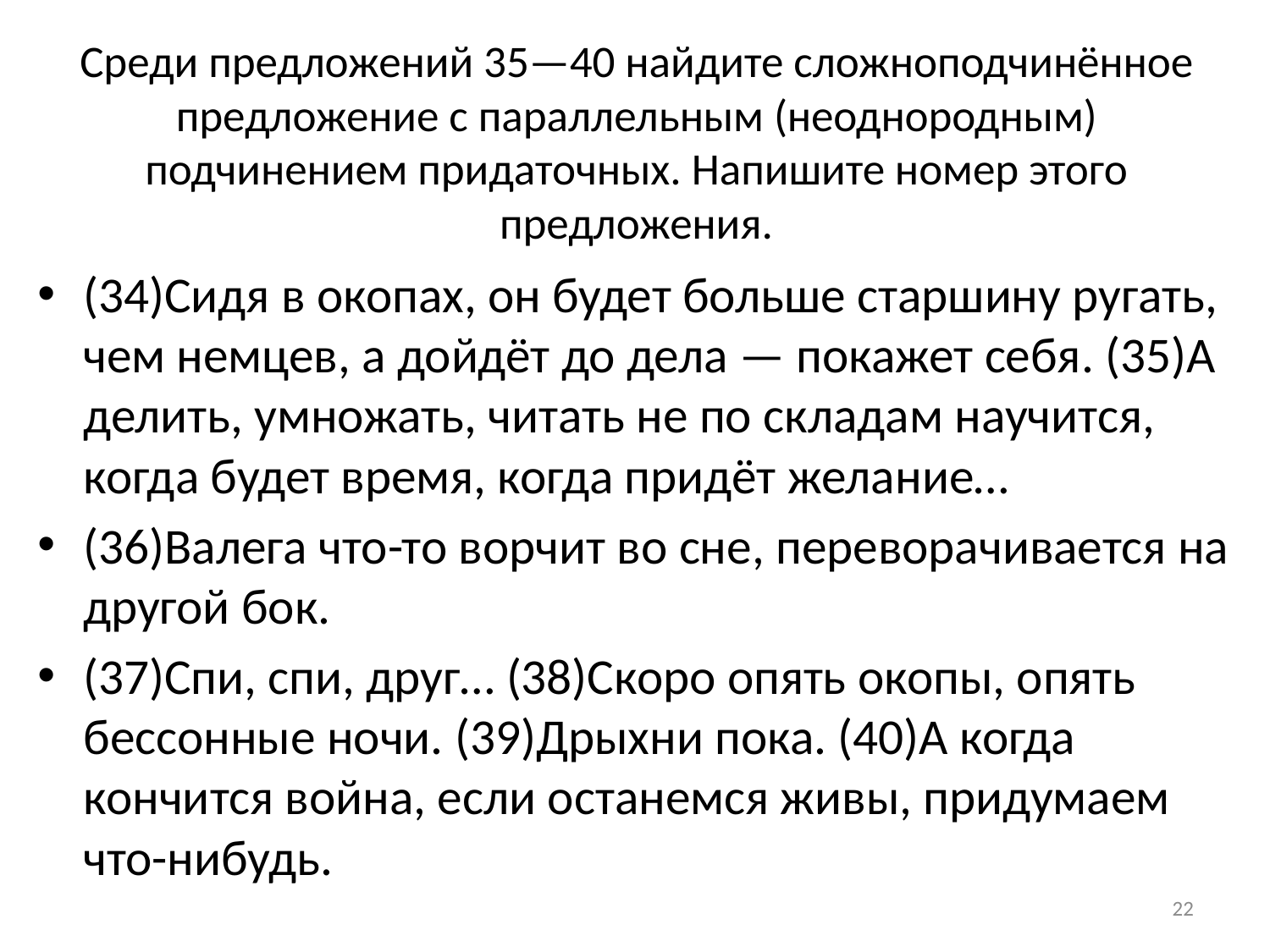

# Среди предложений 35—40 найдите сложноподчинённое предложение с параллельным (неоднородным) подчинением придаточных. Напишите номер этого предложения.
(34)Сидя в окопах, он будет больше старшину ругать, чем немцев, а дойдёт до дела — покажет себя. (35)А делить, умножать, читать не по складам научится, когда будет время, когда придёт желание…
(36)Валега что-то ворчит во сне, переворачивается на другой бок.
(37)Спи, спи, друг… (38)Скоро опять окопы, опять бессонные ночи. (39)Дрыхни пока. (40)А когда кончится война, если останемся живы, придумаем что-нибудь.
22